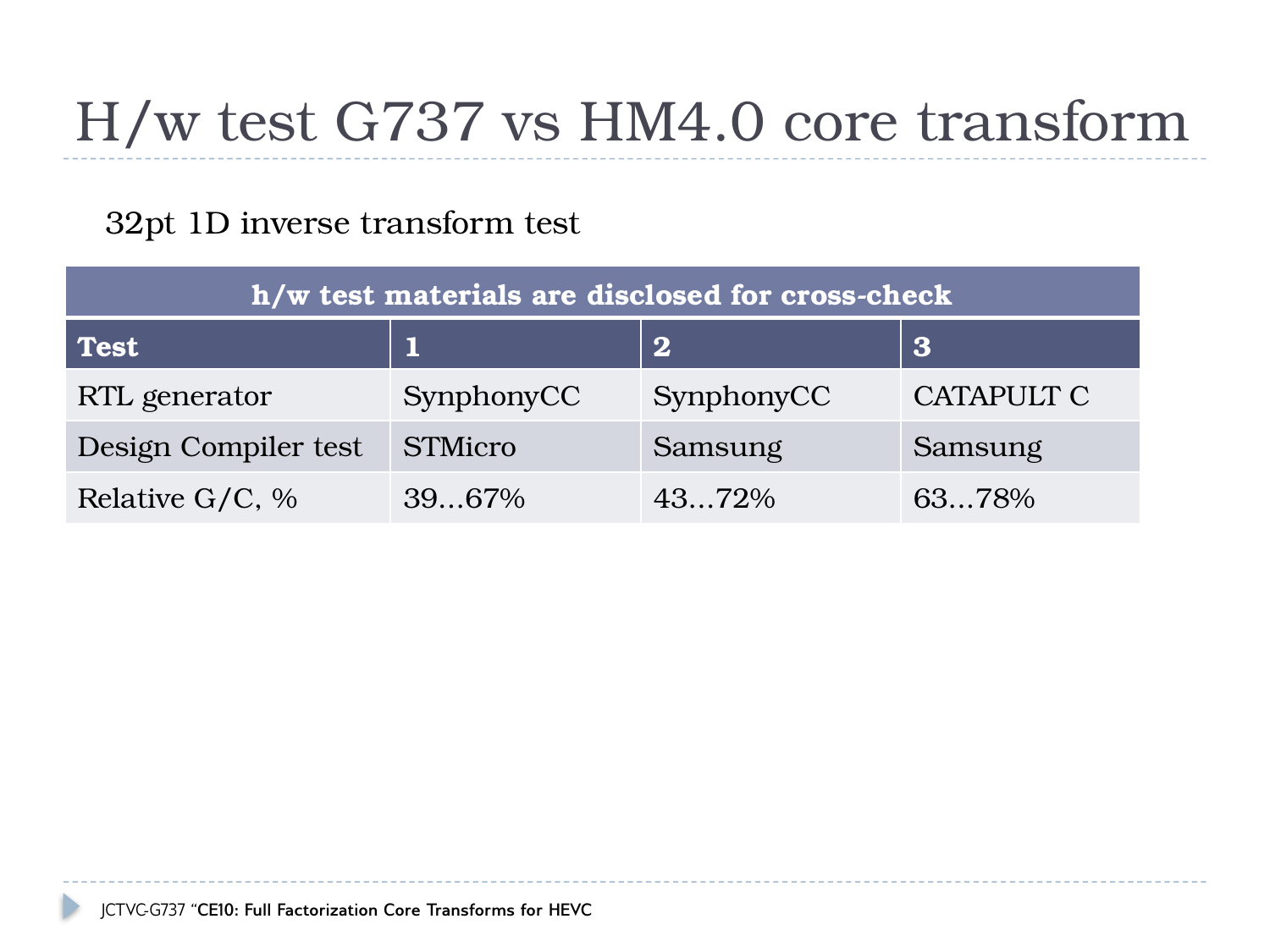

# H/w test G737 vs HM4.0 core transform
32pt 1D inverse transform test
| h/w test materials are disclosed for cross-check |  |  |  |
| --- | --- | --- | --- |
| Test | 1 | 2 | 3 |
| RTL generator | SynphonyCC | SynphonyCC | CATAPULT C |
| Design Compiler test | STMicro | Samsung | Samsung |
| Relative G/C, % | 39...67% | 43...72% | 63...78% |
JCTVC-G737 “CE10: Full Factorization Core Transforms for HEVC